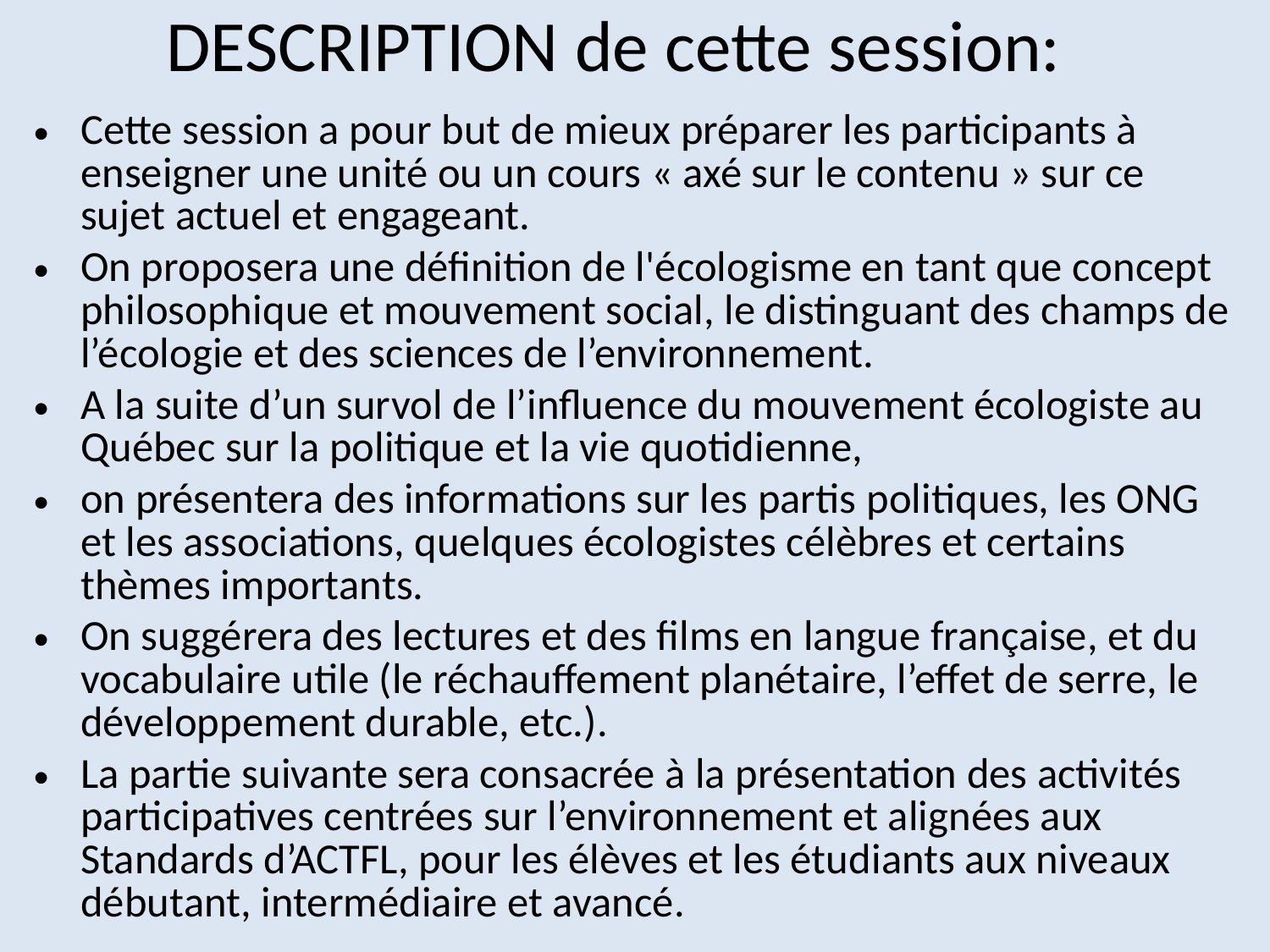

# DESCRIPTION de cette session:
Cette session a pour but de mieux préparer les participants à enseigner une unité ou un cours « axé sur le contenu » sur ce sujet actuel et engageant.
On proposera une définition de l'écologisme en tant que concept philosophique et mouvement social, le distinguant des champs de l’écologie et des sciences de l’environnement.
A la suite d’un survol de l’influence du mouvement écologiste au Québec sur la politique et la vie quotidienne,
on présentera des informations sur les partis politiques, les ONG et les associations, quelques écologistes célèbres et certains thèmes importants.
On suggérera des lectures et des films en langue française, et du vocabulaire utile (le réchauffement planétaire, l’effet de serre, le développement durable, etc.).
La partie suivante sera consacrée à la présentation des activités participatives centrées sur l’environnement et alignées aux Standards d’ACTFL, pour les élèves et les étudiants aux niveaux débutant, intermédiaire et avancé.